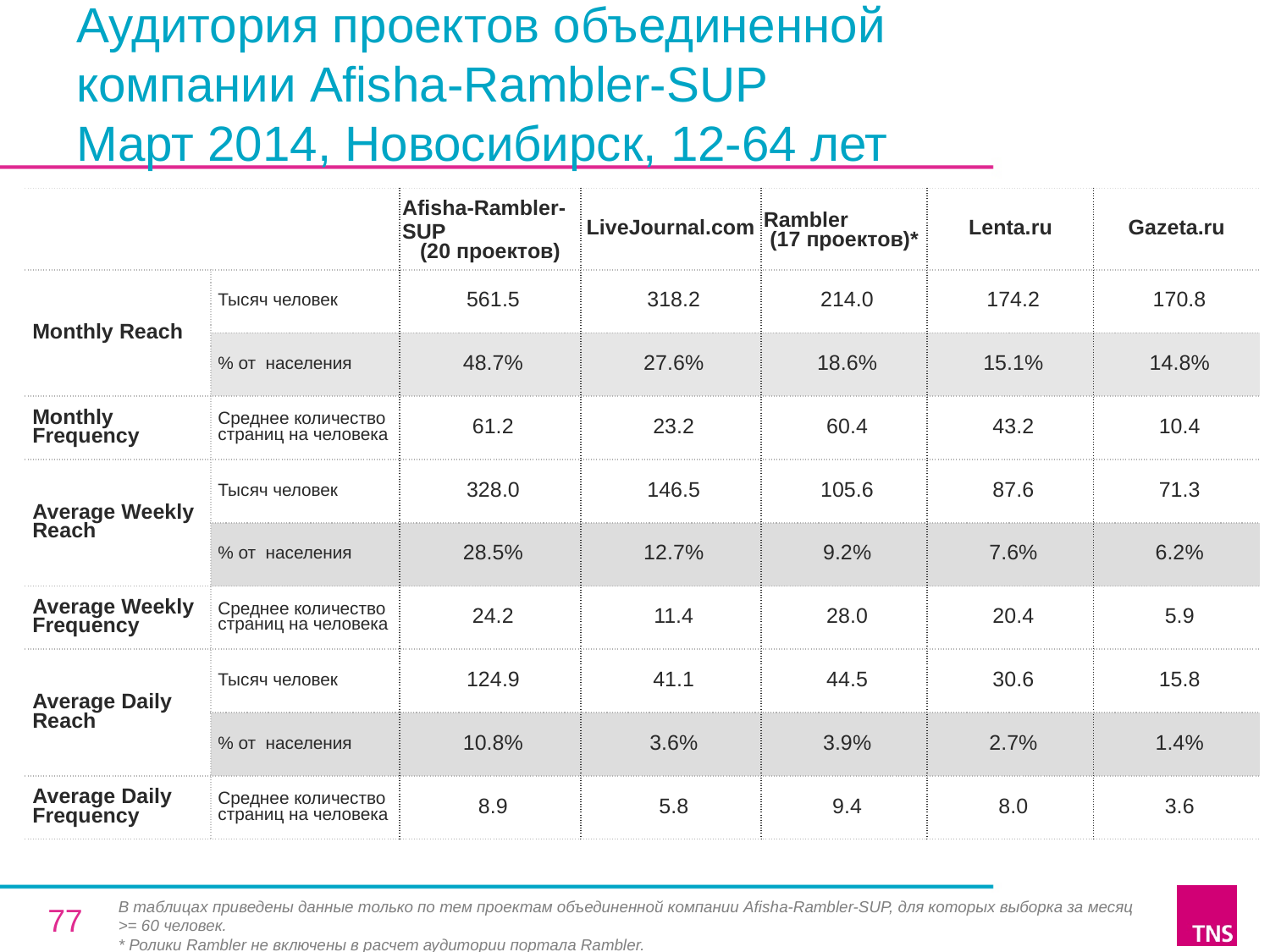

# Аудитория проектов объединенной
компании Afisha-Rambler-SUP
Март 2014, Новосибирск, 12-64 лет
|  |  | Afisha-Rambler-SUP (20 проектов) | LiveJournal.com | Rambler (17 проектов)\* | Lenta.ru | Gazeta.ru |
| --- | --- | --- | --- | --- | --- | --- |
| Monthly Reach | Тысяч человек | 561.5 | 318.2 | 214.0 | 174.2 | 170.8 |
|  | % от населения | 48.7% | 27.6% | 18.6% | 15.1% | 14.8% |
| Monthly Frequency | Среднее количество страниц на человека | 61.2 | 23.2 | 60.4 | 43.2 | 10.4 |
| Average Weekly Reach | Тысяч человек | 328.0 | 146.5 | 105.6 | 87.6 | 71.3 |
|  | % от населения | 28.5% | 12.7% | 9.2% | 7.6% | 6.2% |
| Average Weekly Frequency | Среднее количество страниц на человека | 24.2 | 11.4 | 28.0 | 20.4 | 5.9 |
| Average Daily Reach | Тысяч человек | 124.9 | 41.1 | 44.5 | 30.6 | 15.8 |
|  | % от населения | 10.8% | 3.6% | 3.9% | 2.7% | 1.4% |
| Average Daily Frequency | Среднее количество страниц на человека | 8.9 | 5.8 | 9.4 | 8.0 | 3.6 |
В таблицах приведены данные только по тем проектам объединенной компании Afisha-Rambler-SUP, для которых выборка за месяц >= 60 человек.
* Ролики Rambler не включены в расчет аудитории портала Rambler.
77